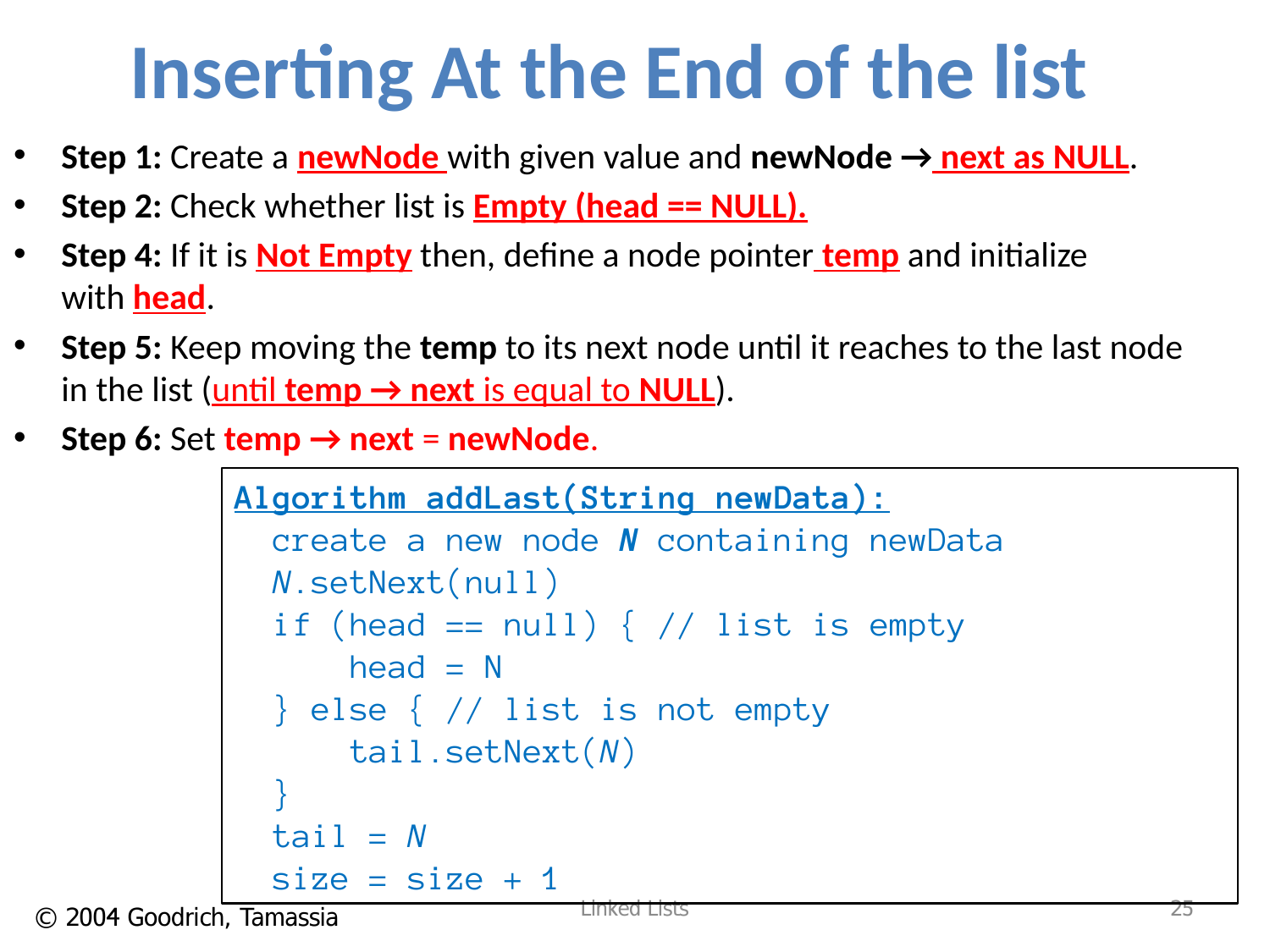

# Inserting At the End of the list
Step 1: Create a newNode with given value and newNode → next as NULL.
Step 2: Check whether list is Empty (head == NULL).
Step 4: If it is Not Empty then, define a node pointer temp and initialize with head.
Step 5: Keep moving the temp to its next node until it reaches to the last node in the list (until temp → next is equal to NULL).
Step 6: Set temp → next = newNode.
Algorithm addLast(String newData):
  create a new node N containing newData
  N.setNext(null)
  if (head == null) { // list is empty 
      head = N
  } else { // list is not empty    
      tail.setNext(N)
  }
  tail = N
  size = size + 1
Linked Lists
25